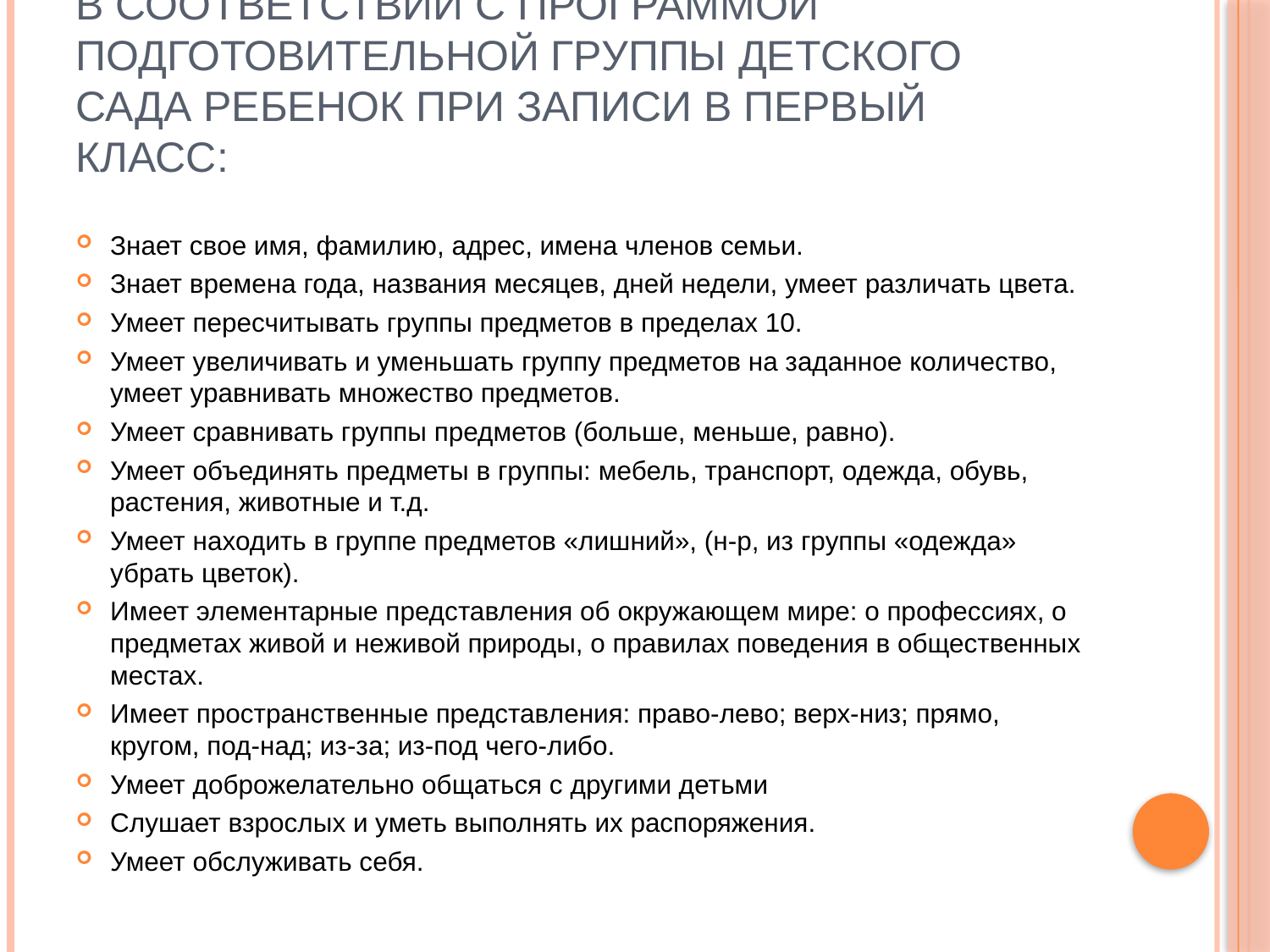

# В соответствии с программой подготовительной группы детского сада ребенок при записи в первый класс:
Знает свое имя, фамилию, адрес, имена членов семьи.
Знает времена года, названия месяцев, дней недели, умеет различать цвета.
Умеет пересчитывать группы предметов в пределах 10.
Умеет увеличивать и уменьшать группу предметов на заданное количество, умеет уравнивать множество предметов.
Умеет сравнивать группы предметов (больше, меньше, равно).
Умеет объединять предметы в группы: мебель, транспорт, одежда, обувь, растения, животные и т.д.
Умеет находить в группе предметов «лишний», (н-р, из группы «одежда» убрать цветок).
Имеет элементарные представления об окружающем мире: о профессиях, о предметах живой и неживой природы, о правилах поведения в общественных местах.
Имеет пространственные представления: право-лево; верх-низ; прямо, кругом, под-над; из-за; из-под чего-либо.
Умеет доброжелательно общаться с другими детьми
Слушает взрослых и уметь выполнять их распоряжения.
Умеет обслуживать себя.